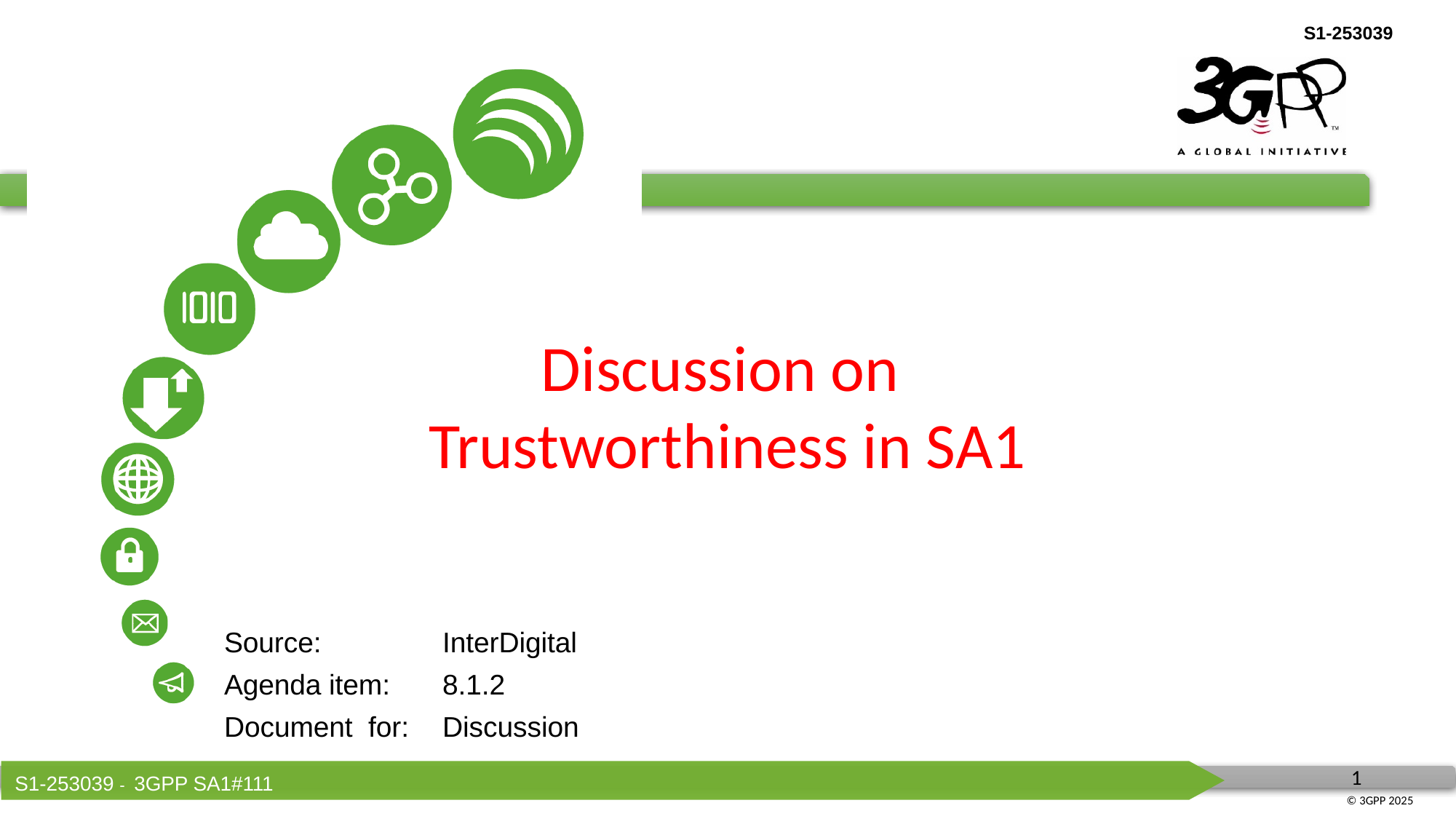

Discussion on
Trustworthiness in SA1
Source: 		InterDigital
Agenda item:	8.1.2
Document  for:	Discussion
S1-253039 -  3GPP SA1#111